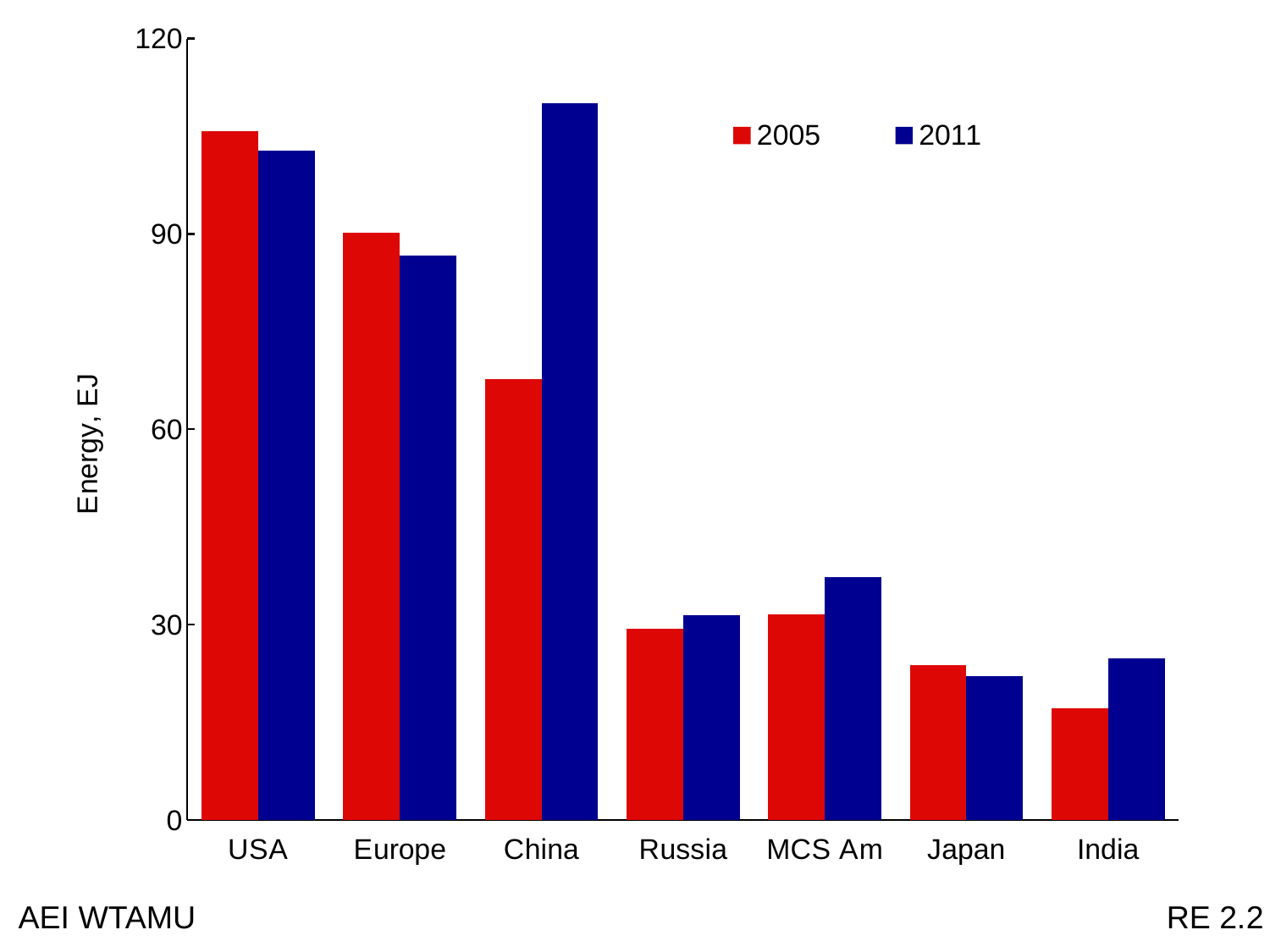

### Chart:

| Category | 2005 | 2011 |
|---|---|---|
| USA | 105.79751 | 102.821355 |
| Europe | 90.15607999999995 | 86.64503999999998 |
| China | 67.731 | 110.04916 |
| Russia | 29.42817 | 31.46643 |
| MCS Am | 31.589865 | 37.329065 |
| Japan | 23.81557 | 22.11491 |
| India | 17.229205 | 24.899055 |
RE 2.2
AEI WTAMU